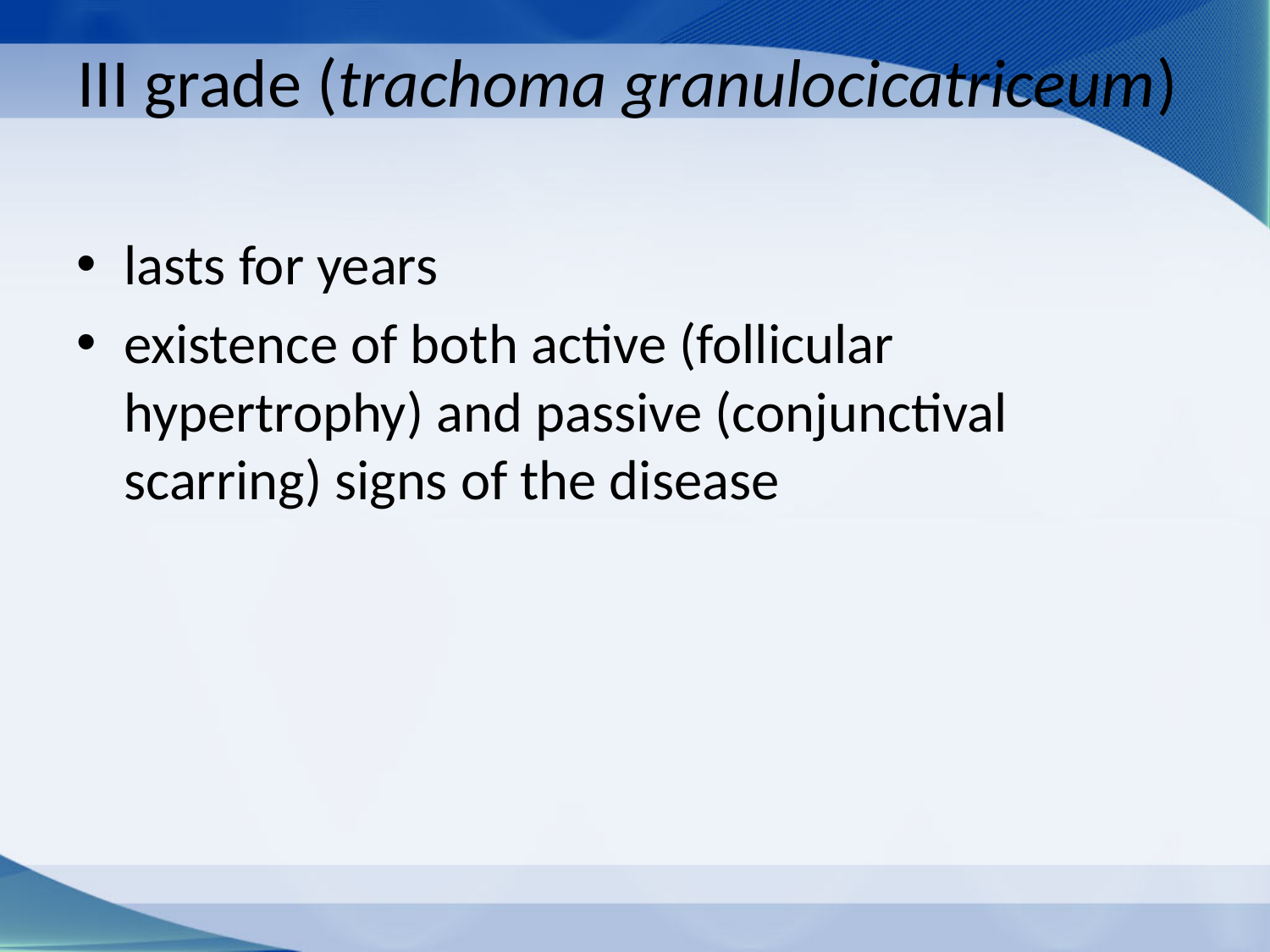

# III grade (trachoma granulocicatriceum)
lasts for years
existence of both active (follicular hypertrophy) and passive (conjunctival scarring) signs of the disease